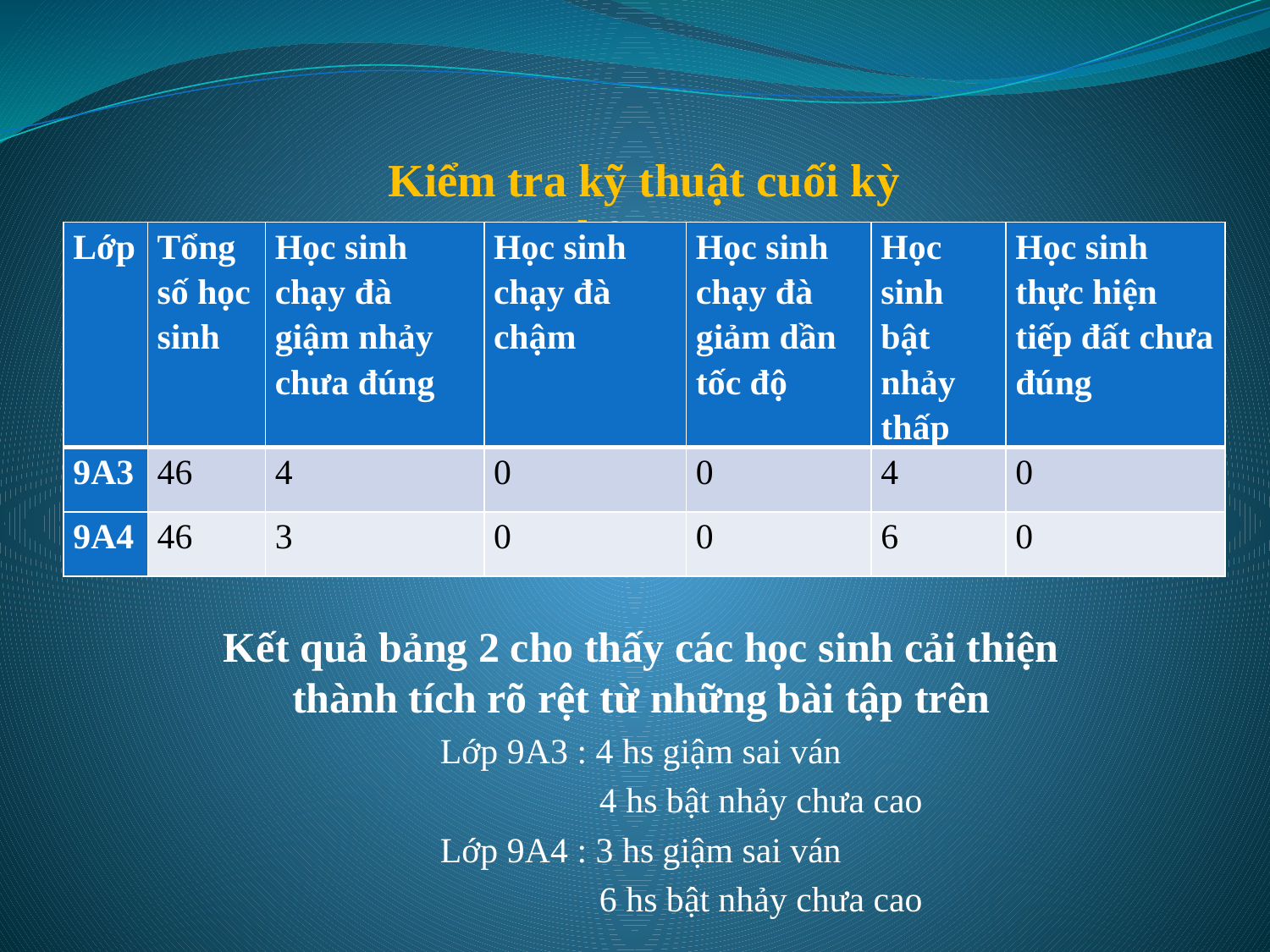

# Kiểm tra kỹ thuật cuối kỳ bảng 2
| Lớp | Tổng số học sinh | Học sinh chạy đà giậm nhảy chưa đúng | Học sinh chạy đà chậm | Học sinh chạy đà giảm dần tốc độ | Học sinh bật nhảy thấp | Học sinh thực hiện tiếp đất chưa đúng |
| --- | --- | --- | --- | --- | --- | --- |
| 9A3 | 46 | 4 | 0 | 0 | 4 | 0 |
| 9A4 | 46 | 3 | 0 | 0 | 6 | 0 |
Kết quả bảng 2 cho thấy các học sinh cải thiện thành tích rõ rệt từ những bài tập trên
Lớp 9A3 : 4 hs giậm sai ván
                           4 hs bật nhảy chưa cao
Lớp 9A4 : 3 hs giậm sai ván
                           6 hs bật nhảy chưa cao